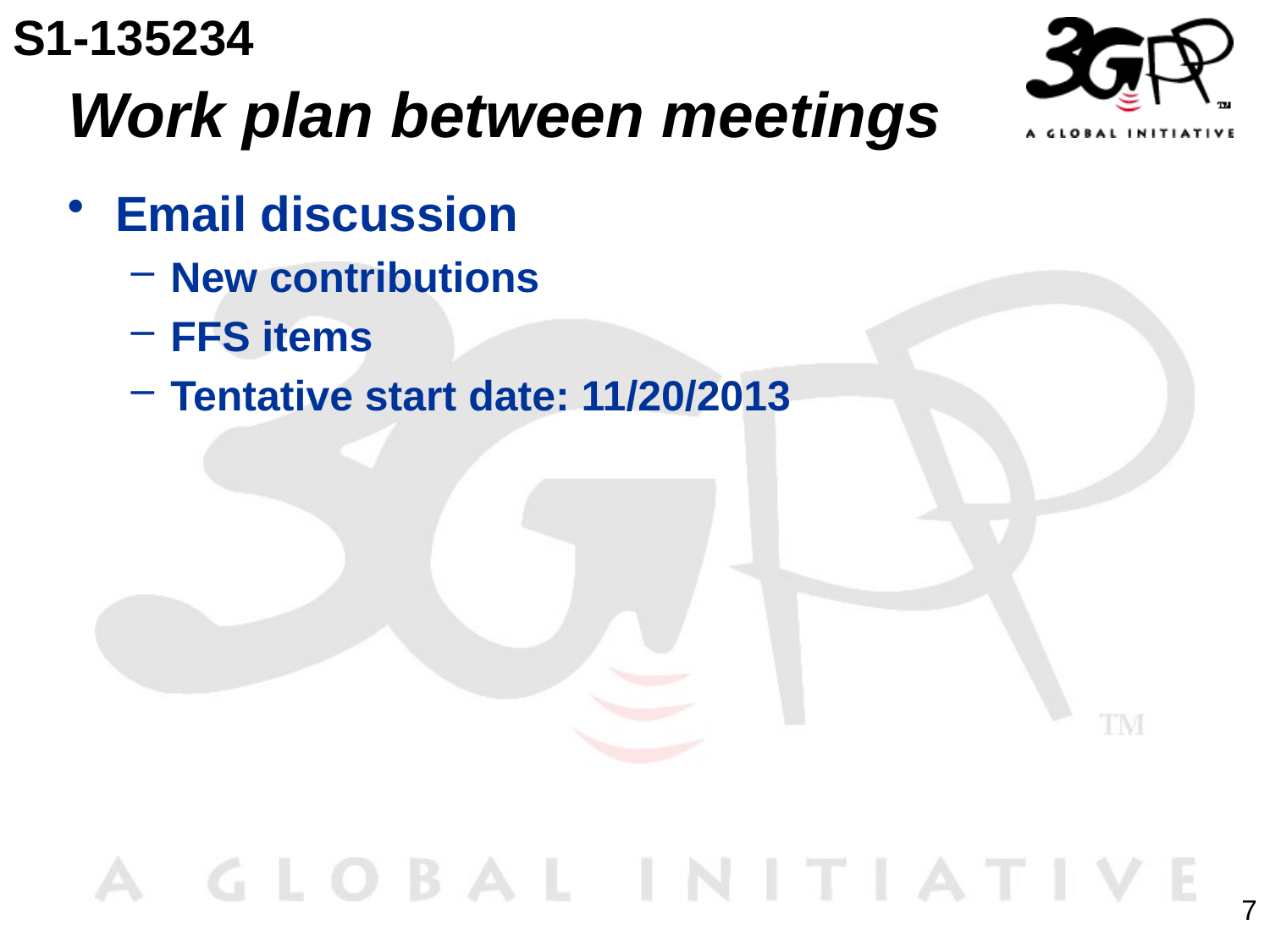

S1-135234
# Work plan between meetings
Email discussion
New contributions
FFS items
Tentative start date: 11/20/2013
7